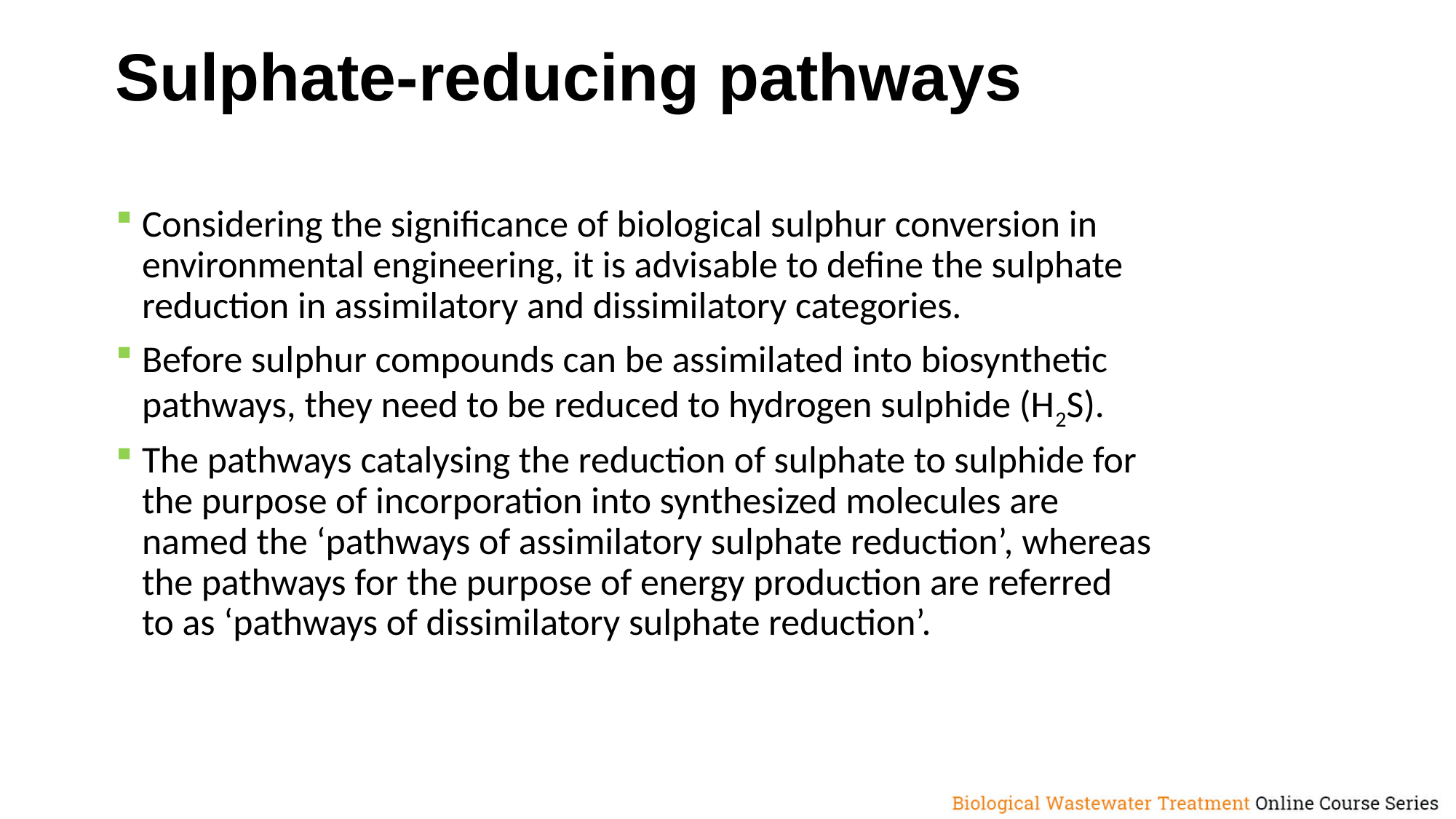

# Sulphate-reducing pathways
Considering the significance of biological sulphur conversion in environmental engineering, it is advisable to define the sulphate reduction in assimilatory and dissimilatory categories.
Before sulphur compounds can be assimilated into biosynthetic pathways, they need to be reduced to hydrogen sulphide (H2S).
The pathways catalysing the reduction of sulphate to sulphide for the purpose of incorporation into synthesized molecules are named the ‘pathways of assimilatory sulphate reduction’, whereas the pathways for the purpose of energy production are referred to as ‘pathways of dissimilatory sulphate reduction’.